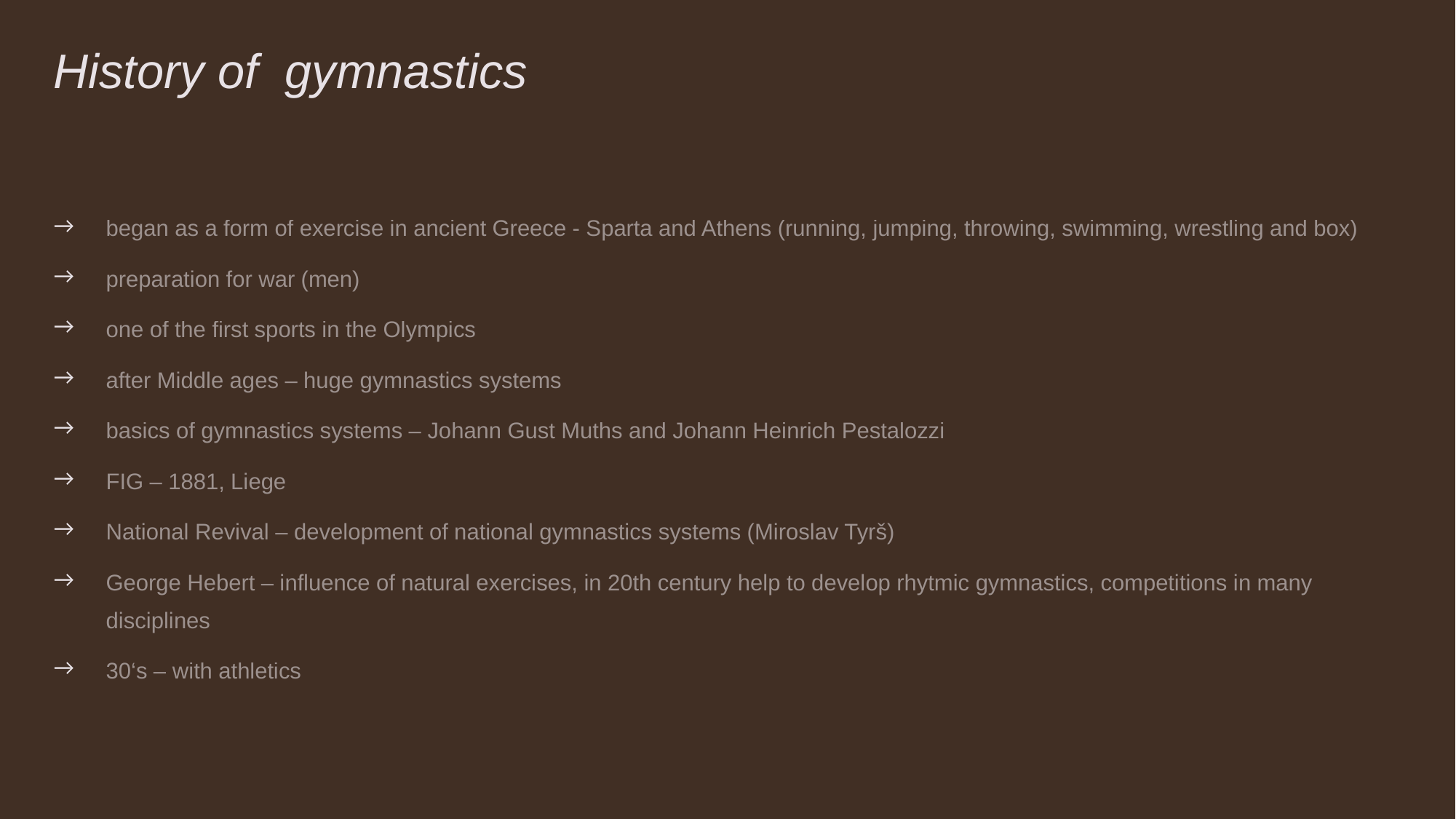

# History of  gymnastics
began as a form of exercise in ancient Greece - Sparta and Athens (running, jumping, throwing, swimming, wrestling and box)
preparation for war (men)
one of the first sports in the Olympics
after Middle ages – huge gymnastics systems
basics of gymnastics systems – Johann Gust Muths and Johann Heinrich Pestalozzi
FIG – 1881, Liege
National Revival – development of national gymnastics systems (Miroslav Tyrš)
George Hebert – influence of natural exercises, in 20th century help to develop rhytmic gymnastics, competitions in many disciplines
30‘s – with athletics